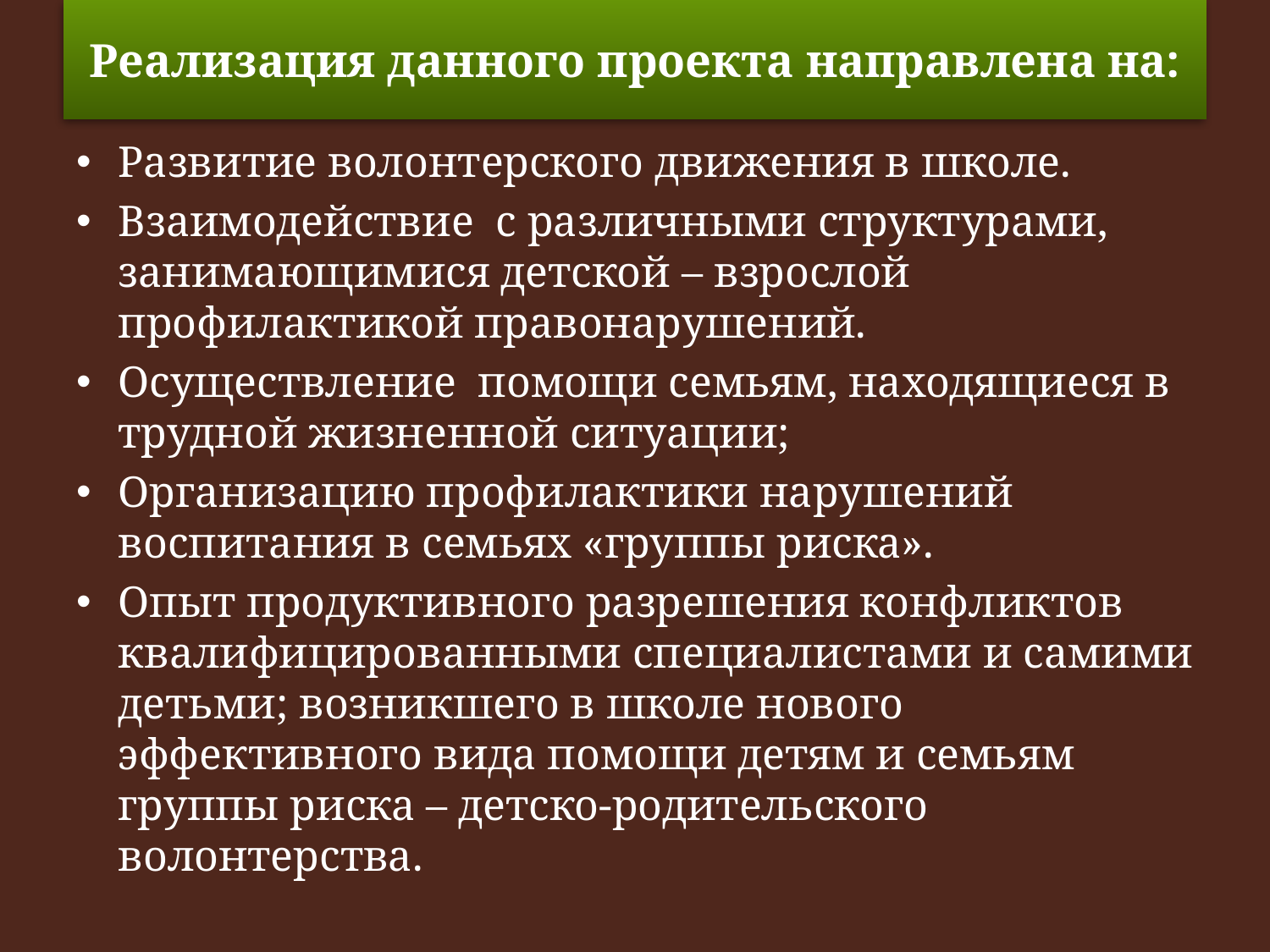

# Реализация данного проекта направлена на:
Развитие волонтерского движения в школе.
Взаимодействие  с различными структурами, занимающимися детской – взрослой профилактикой правонарушений.
Осуществление  помощи семьям, находящиеся в трудной жизненной ситуации;
Организацию профилактики нарушений воспитания в семьях «группы риска».
Опыт продуктивного разрешения конфликтов квалифицированными специалистами и самими детьми; возникшего в школе нового эффективного вида помощи детям и семьям группы риска – детско-родительского волонтерства.